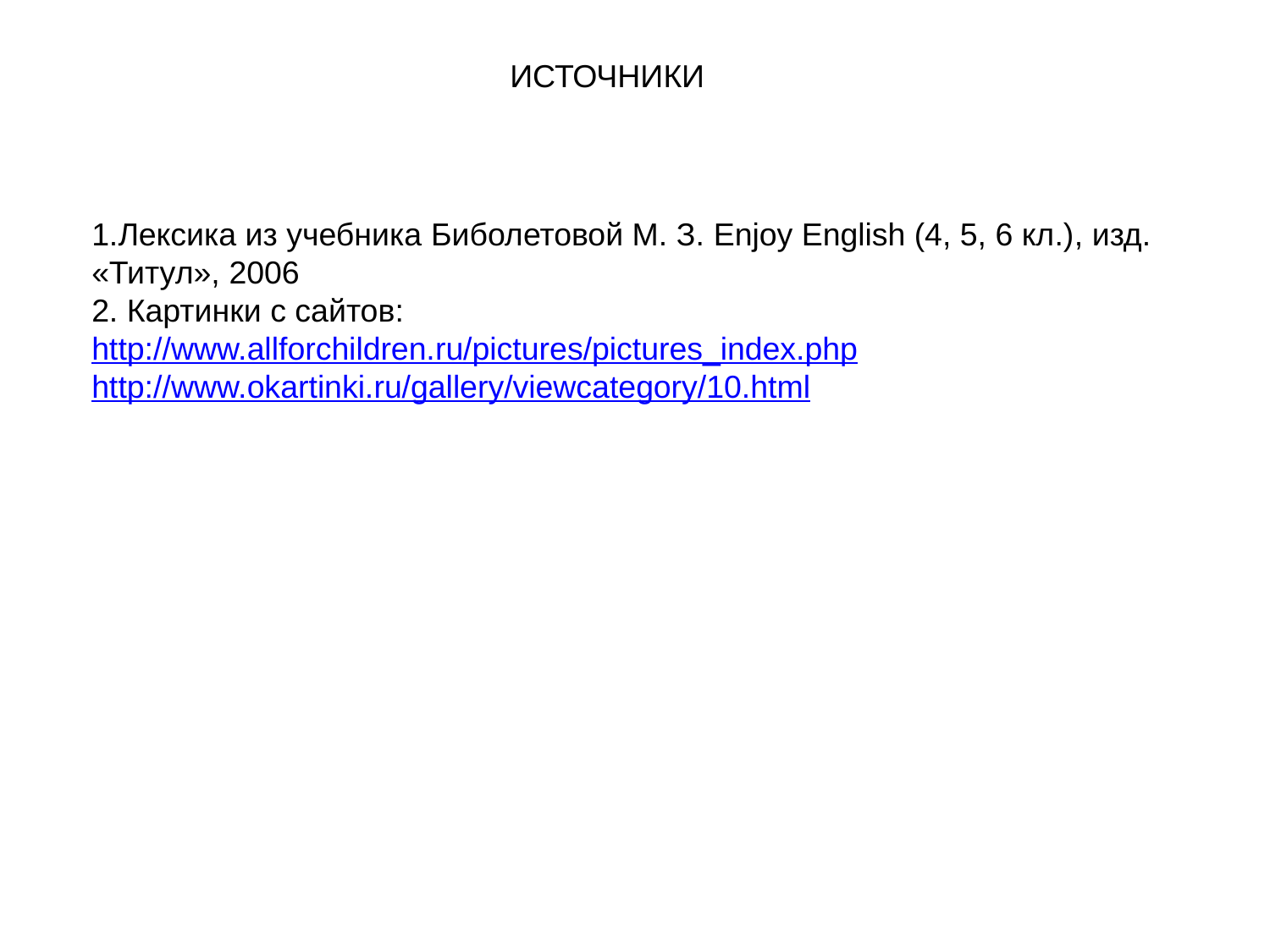

ИСТОЧНИКИ
1.Лексика из учебника Биболетовой М. З. Enjoy English (4, 5, 6 кл.), изд. «Титул», 2006
2. Картинки с сайтов:
http://www.allforchildren.ru/pictures/pictures_index.php
http://www.okartinki.ru/gallery/viewcategory/10.html